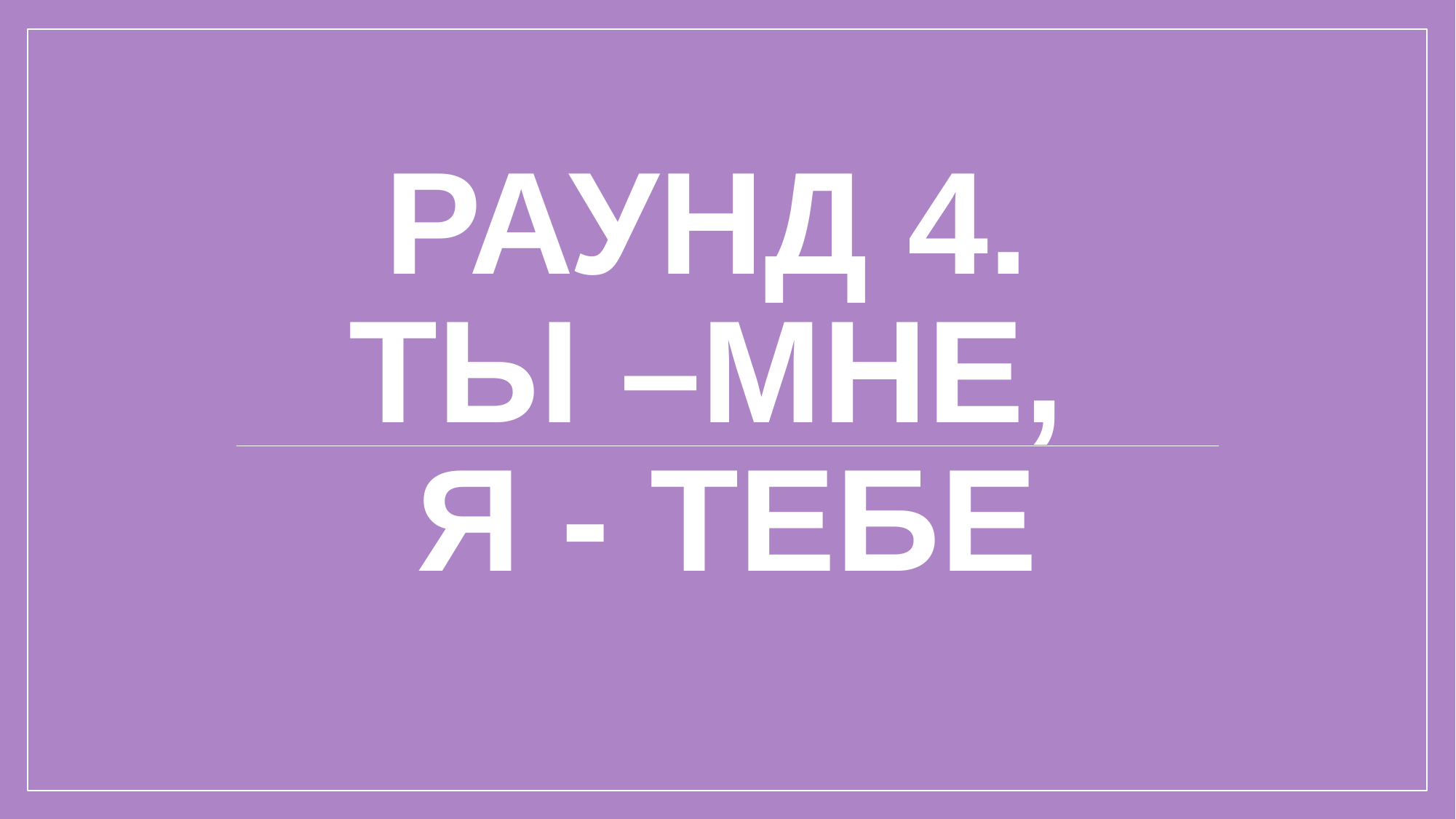

# Раунд 4. Ты –мне, я - тебе